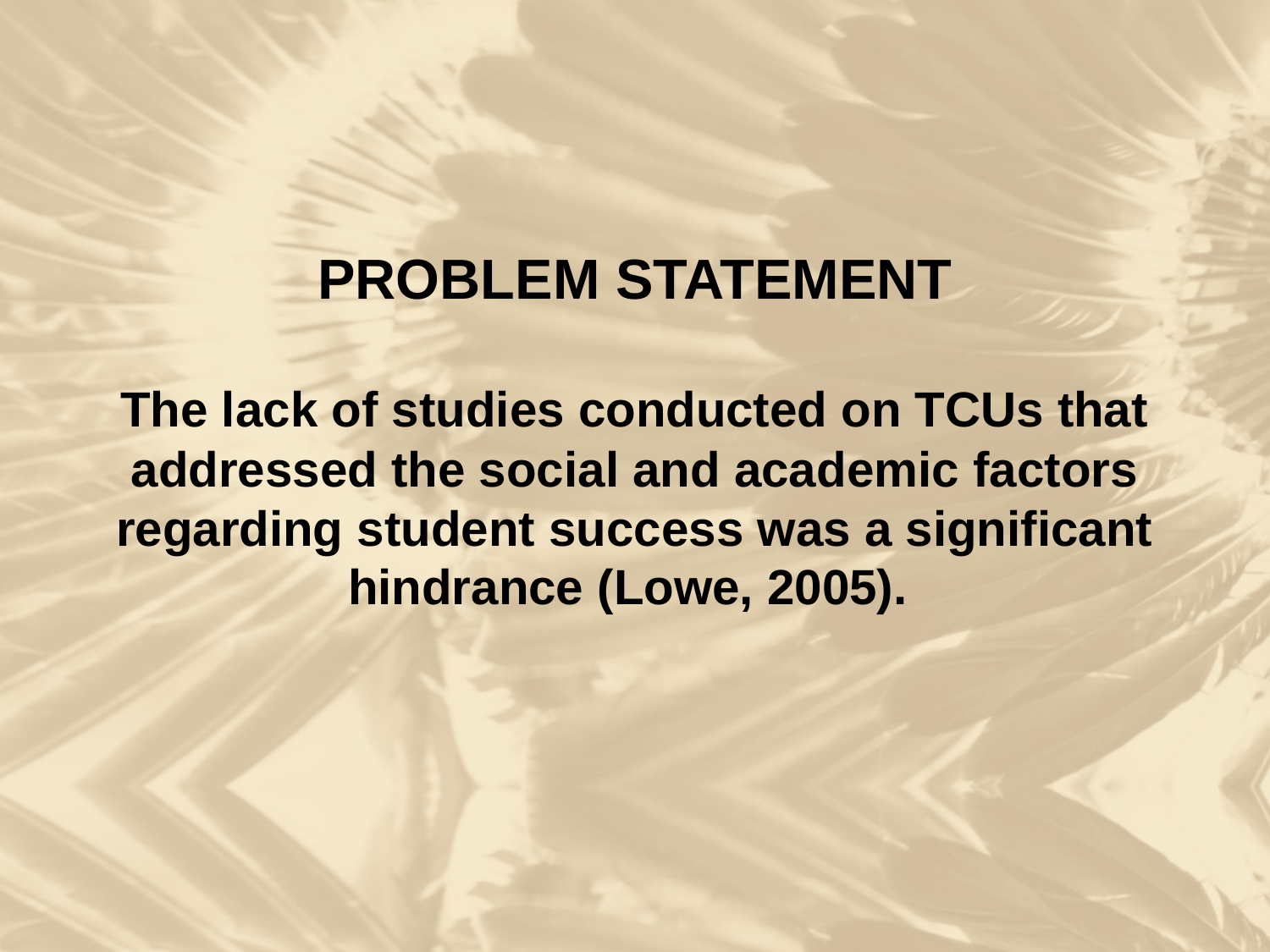

# PROBLEM STATEMENT The lack of studies conducted on TCUs that addressed the social and academic factors regarding student success was a significant hindrance (Lowe, 2005).